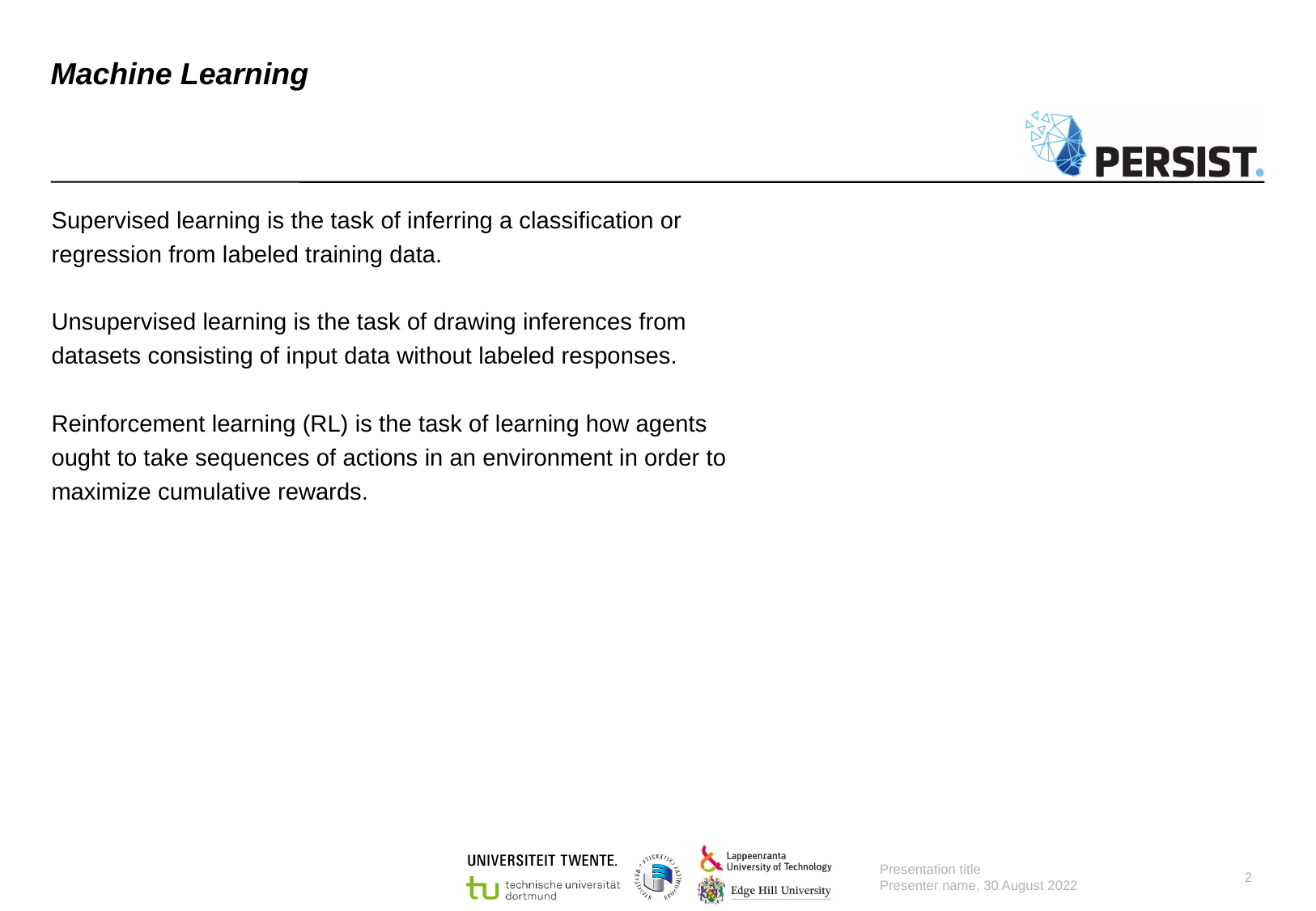

# Machine Learning
Supervised learning is the task of inferring a classification or
regression from labeled training data.

Unsupervised learning is the task of drawing inferences from
datasets consisting of input data without labeled responses.

Reinforcement learning (RL) is the task of learning how agents
ought to take sequences of actions in an environment in order to
maximize cumulative rewards.

Presentation title
Presenter name, 30 August 2022
2